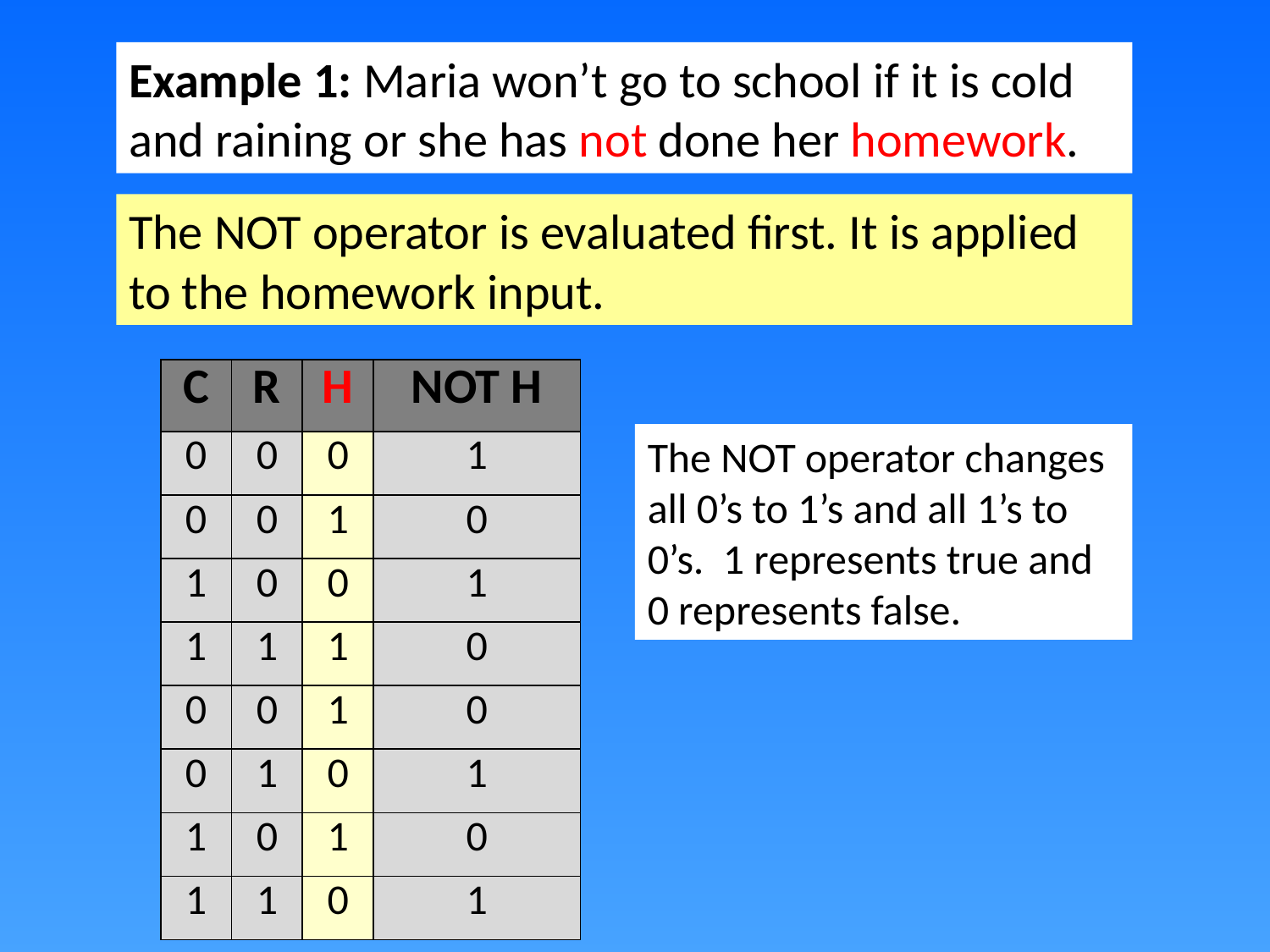

Example 1: Maria won’t go to school if it is cold and raining or she has not done her homework.
The NOT operator is evaluated first. It is applied to the homework input.
| C | R | H | NOT H |
| --- | --- | --- | --- |
| 0 | 0 | 0 | 1 |
| 0 | 0 | 1 | 0 |
| 1 | 0 | 0 | 1 |
| 1 | 1 | 1 | 0 |
| 0 | 0 | 1 | 0 |
| 0 | 1 | 0 | 1 |
| 1 | 0 | 1 | 0 |
| 1 | 1 | 0 | 1 |
The NOT operator changes all 0’s to 1’s and all 1’s to 0’s.  1 represents true and 0 represents false.